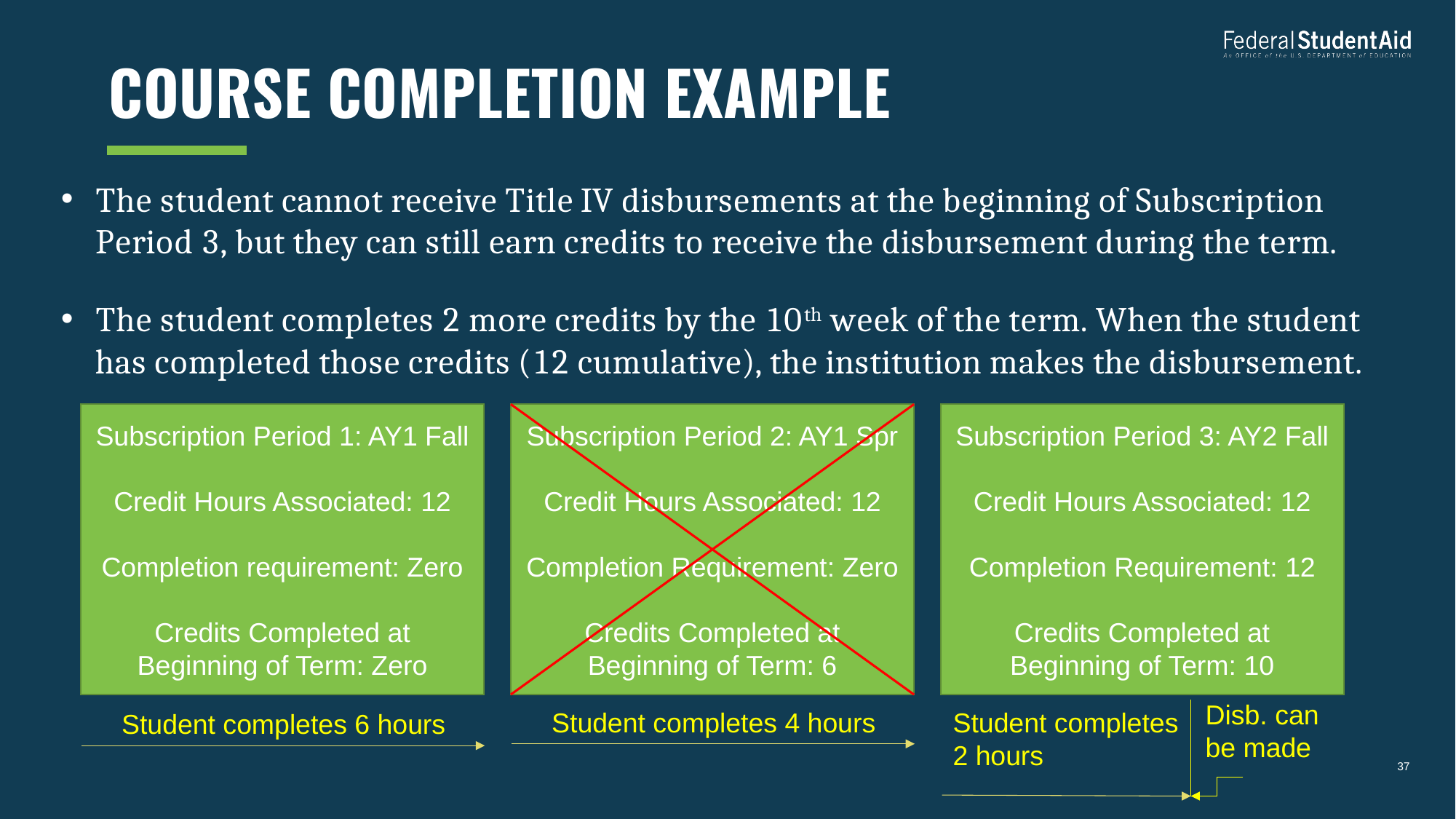

# Course completion example
The student cannot receive Title IV disbursements at the beginning of Subscription Period 3, but they can still earn credits to receive the disbursement during the term.

The student completes 2 more credits by the 10th week of the term. When the student has completed those credits (12 cumulative), the institution makes the disbursement.
Subscription Period 1: AY1 Fall

Credit Hours Associated: 12

Completion requirement: Zero

Credits Completed at Beginning of Term: Zero
Subscription Period 2: AY1 Spr

Credit Hours Associated: 12

Completion Requirement: Zero

Credits Completed at Beginning of Term: 6
Subscription Period 3: AY2 Fall

Credit Hours Associated: 12

Completion Requirement: 12

Credits Completed at Beginning of Term: 10
Disb. can be made
Student completes 4 hours
Student completes
2 hours
Student completes 6 hours
37